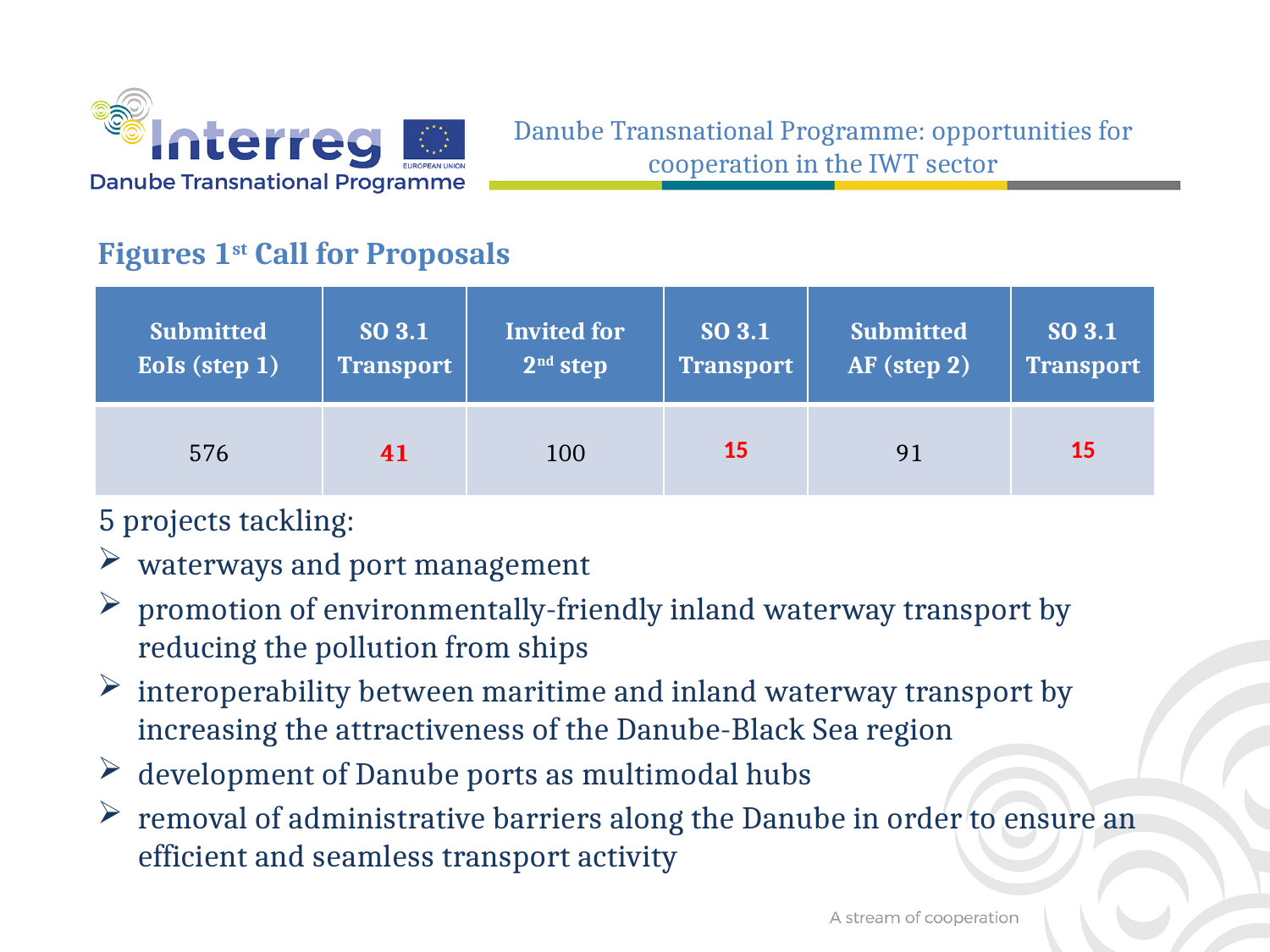

Danube Transnational Programme: opportunities for cooperation in the IWT sector
Figures 1st Call for Proposals

5 projects tackling:
waterways and port management
promotion of environmentally-friendly inland waterway transport by reducing the pollution from ships
interoperability between maritime and inland waterway transport by increasing the attractiveness of the Danube-Black Sea region
development of Danube ports as multimodal hubs
removal of administrative barriers along the Danube in order to ensure an efficient and seamless transport activity

| Submitted EoIs (step 1) | SO 3.1 Transport | Invited for 2nd step | SO 3.1 Transport | Submitted AF (step 2) | SO 3.1 Transport |
| --- | --- | --- | --- | --- | --- |
| 576 | 41 | 100 | 15 | 91 | 15 |